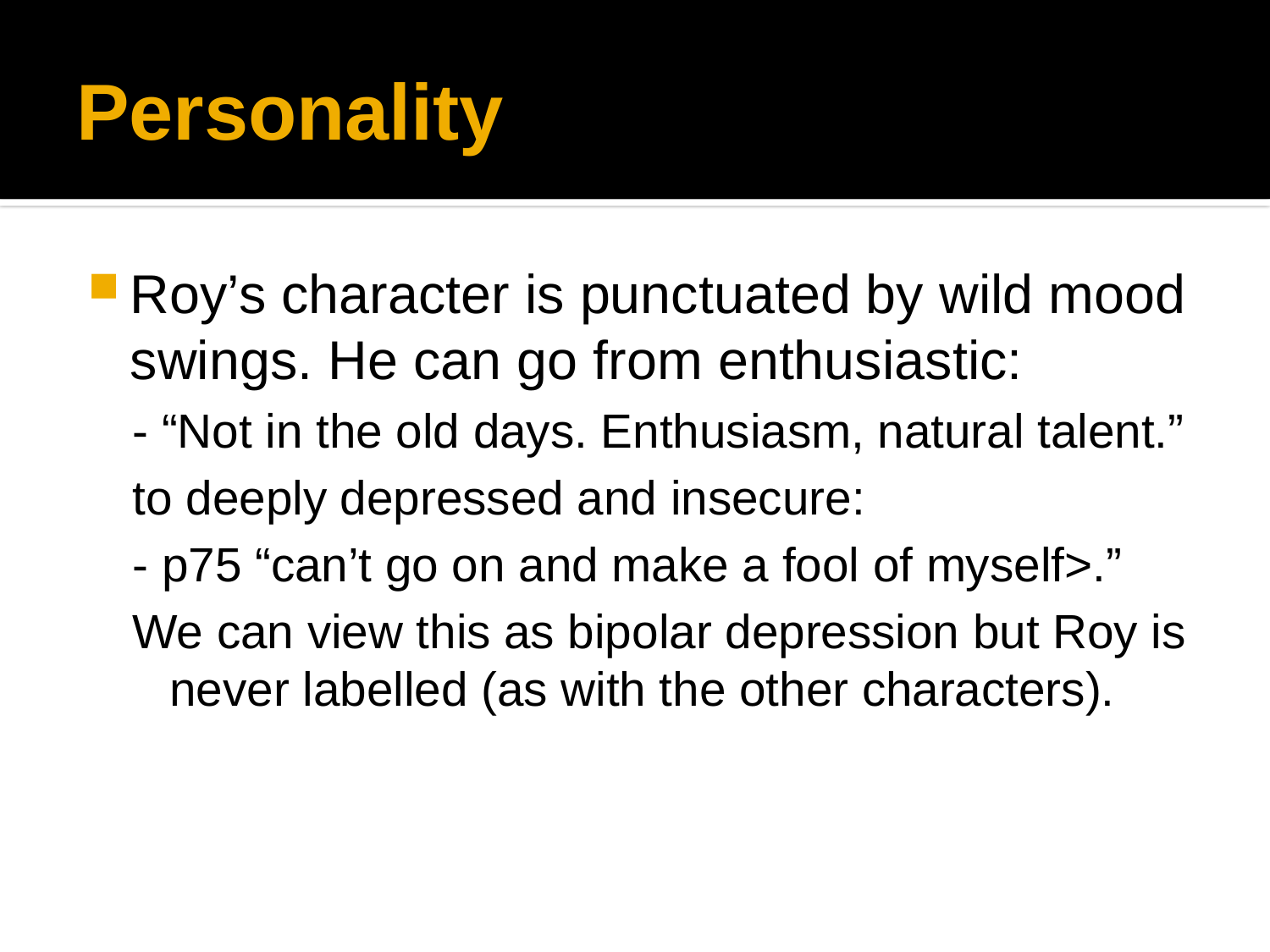

# Personality
Roy’s character is punctuated by wild mood swings. He can go from enthusiastic:
- “Not in the old days. Enthusiasm, natural talent.”
to deeply depressed and insecure:
- p75 “can’t go on and make a fool of myself>.”
We can view this as bipolar depression but Roy is never labelled (as with the other characters).